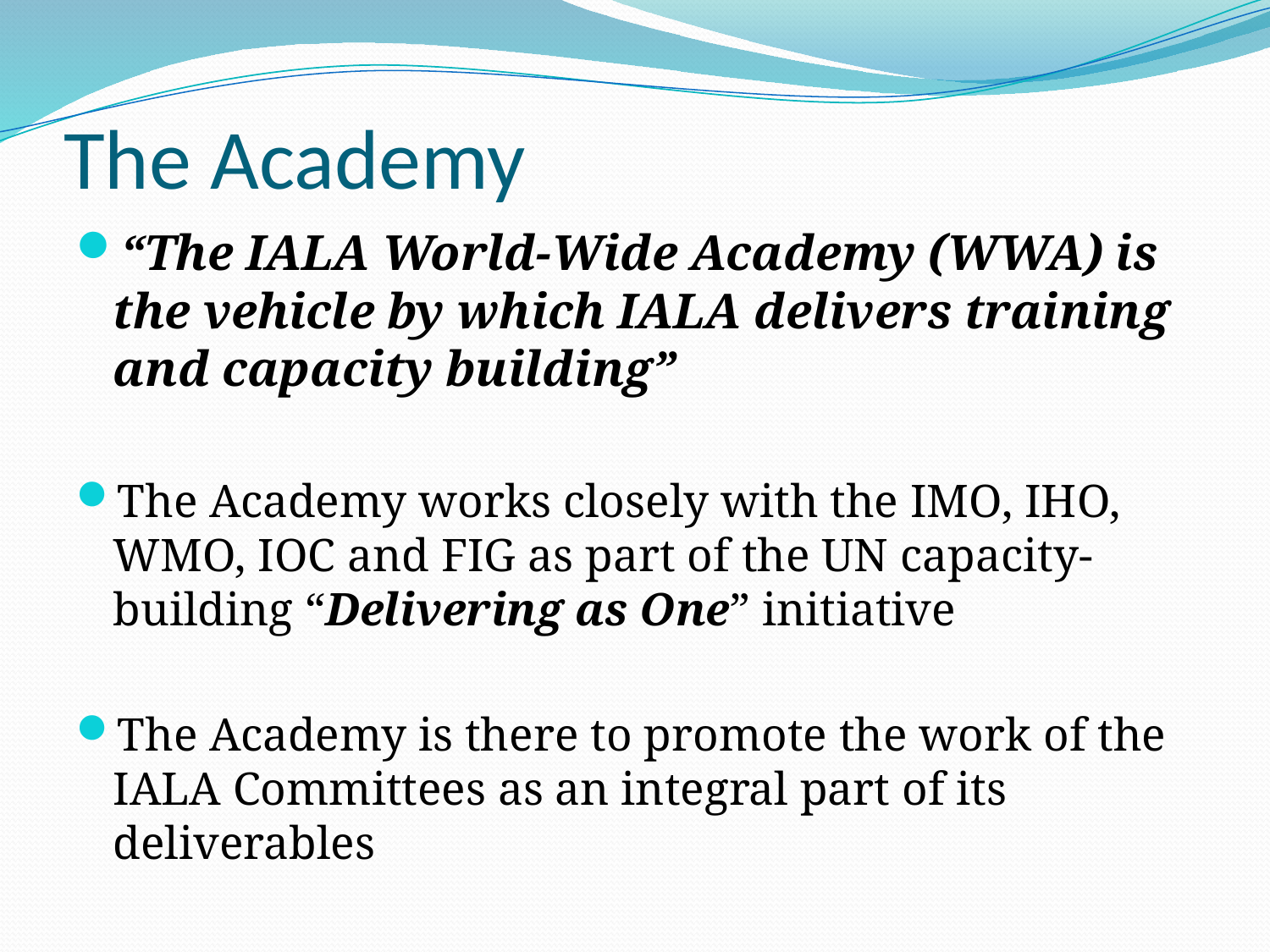

# The Academy
“The IALA World-Wide Academy (WWA) is the vehicle by which IALA delivers training and capacity building”

The Academy works closely with the IMO, IHO, WMO, IOC and FIG as part of the UN capacity-building “Delivering as One” initiative

The Academy is there to promote the work of the IALA Committees as an integral part of its deliverables